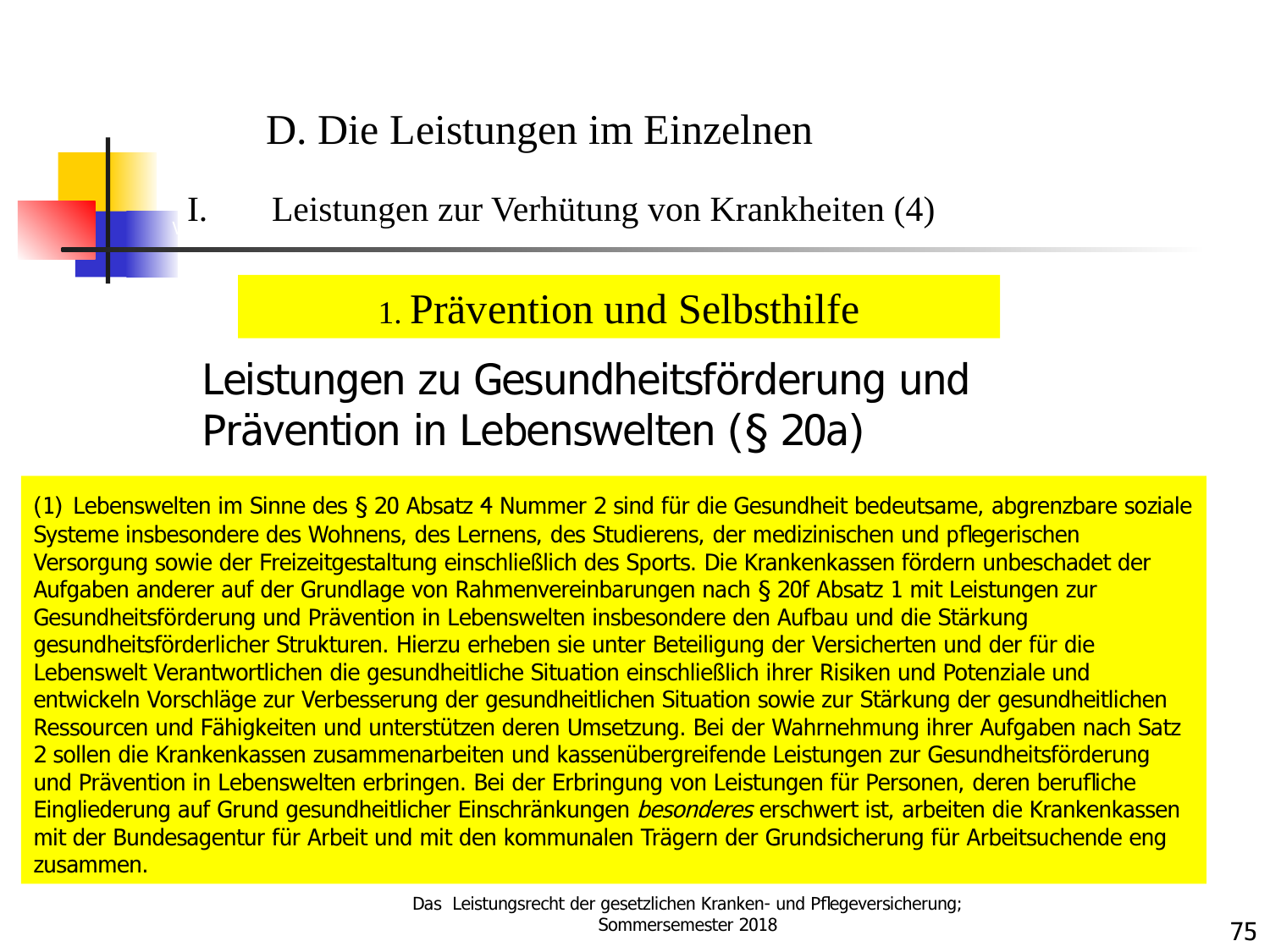

Verhütung v. Krankheiten 4
D. Die Leistungen im Einzelnen

Leistungen zur Verhütung von Krankheiten (4)
1. Prävention und Selbsthilfe
Leistungen zu Gesundheitsförderung und Prävention in Lebenswelten (§ 20a)

(1) Lebenswelten im Sinne des § 20 Absatz 4 Nummer 2 sind für die Gesundheit bedeutsame, abgrenzbare soziale Systeme insbesondere des Wohnens, des Lernens, des Studierens, der medizinischen und pflegerischen Versorgung sowie der Freizeitgestaltung einschließlich des Sports. Die Krankenkassen fördern unbeschadet der Aufgaben anderer auf der Grundlage von Rahmenvereinbarungen nach § 20f Absatz 1 mit Leistungen zur Gesundheitsförderung und Prävention in Lebenswelten insbesondere den Aufbau und die Stärkung gesundheitsförderlicher Strukturen. Hierzu erheben sie unter Beteiligung der Versicherten und der für die Lebenswelt Verantwortlichen die gesundheitliche Situation einschließlich ihrer Risiken und Potenziale und entwickeln Vorschläge zur Verbesserung der gesundheitlichen Situation sowie zur Stärkung der gesundheitlichen Ressourcen und Fähigkeiten und unterstützen deren Umsetzung. Bei der Wahrnehmung ihrer Aufgaben nach Satz 2 sollen die Krankenkassen zusammenarbeiten und kassenübergreifende Leistungen zur Gesundheitsförderung und Prävention in Lebenswelten erbringen. Bei der Erbringung von Leistungen für Personen, deren berufliche Eingliederung auf Grund gesundheitlicher Einschränkungen besonderes erschwert ist, arbeiten die Krankenkassen mit der Bundesagentur für Arbeit und mit den kommunalen Trägern der Grundsicherung für Arbeitsuchende eng zusammen.
Das  Leistungsrecht der gesetzlichen Kranken- und Pflegeversicherung; Sommersemester 2018
75